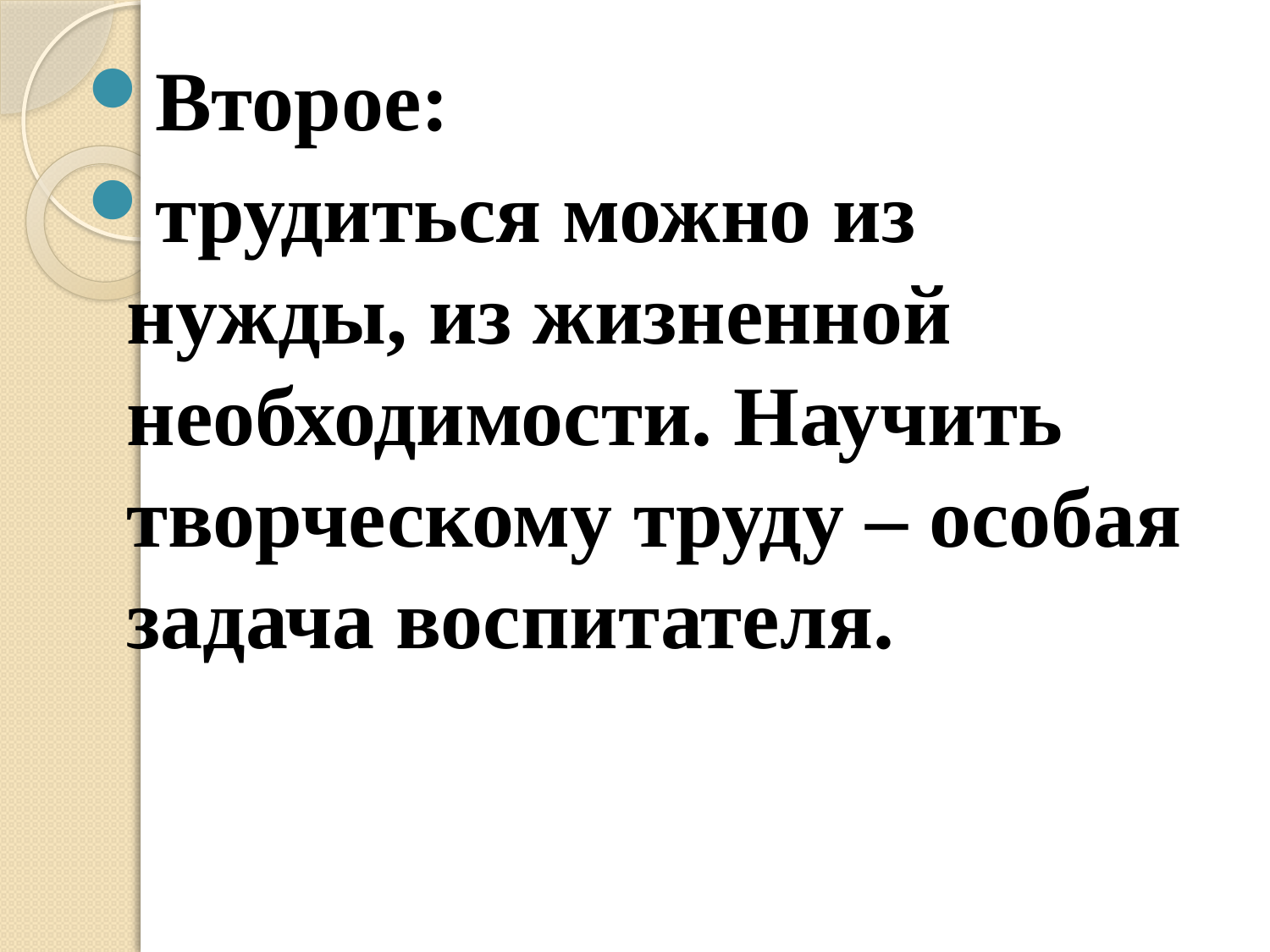

#
Второе:
трудиться можно из нужды, из жизненной необходимости. Научить творческому труду – особая задача воспитателя.